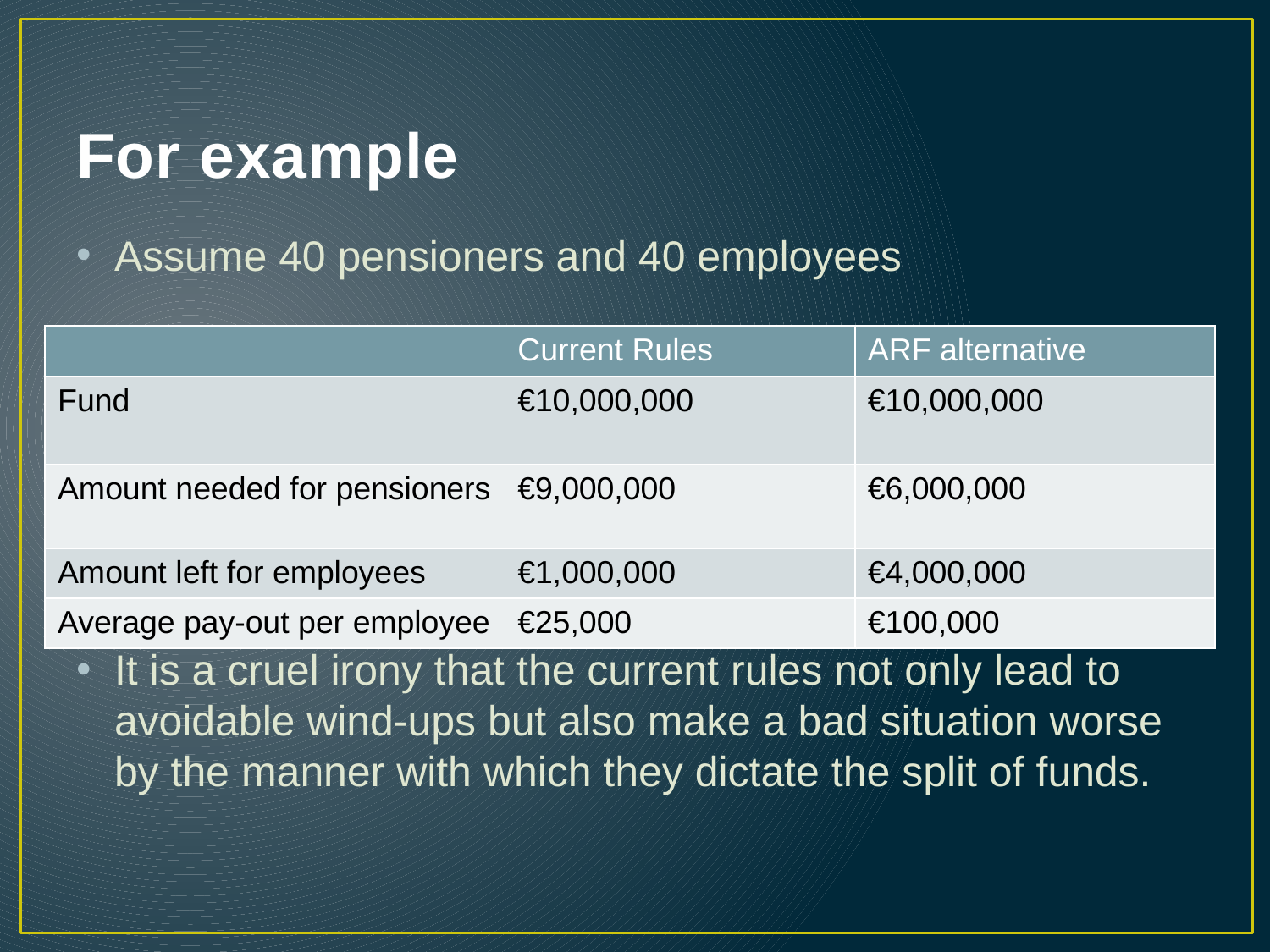

# For example
Assume 40 pensioners and 40 employees

It is a cruel irony that the current rules not only lead to avoidable wind-ups but also make a bad situation worse by the manner with which they dictate the split of funds.
|  | Current Rules | ARF alternative |
| --- | --- | --- |
| Fund | €10,000,000 | €10,000,000 |
| Amount needed for pensioners | €9,000,000 | €6,000,000 |
| Amount left for employees | €1,000,000 | €4,000,000 |
| Average pay-out per employee | €25,000 | €100,000 |